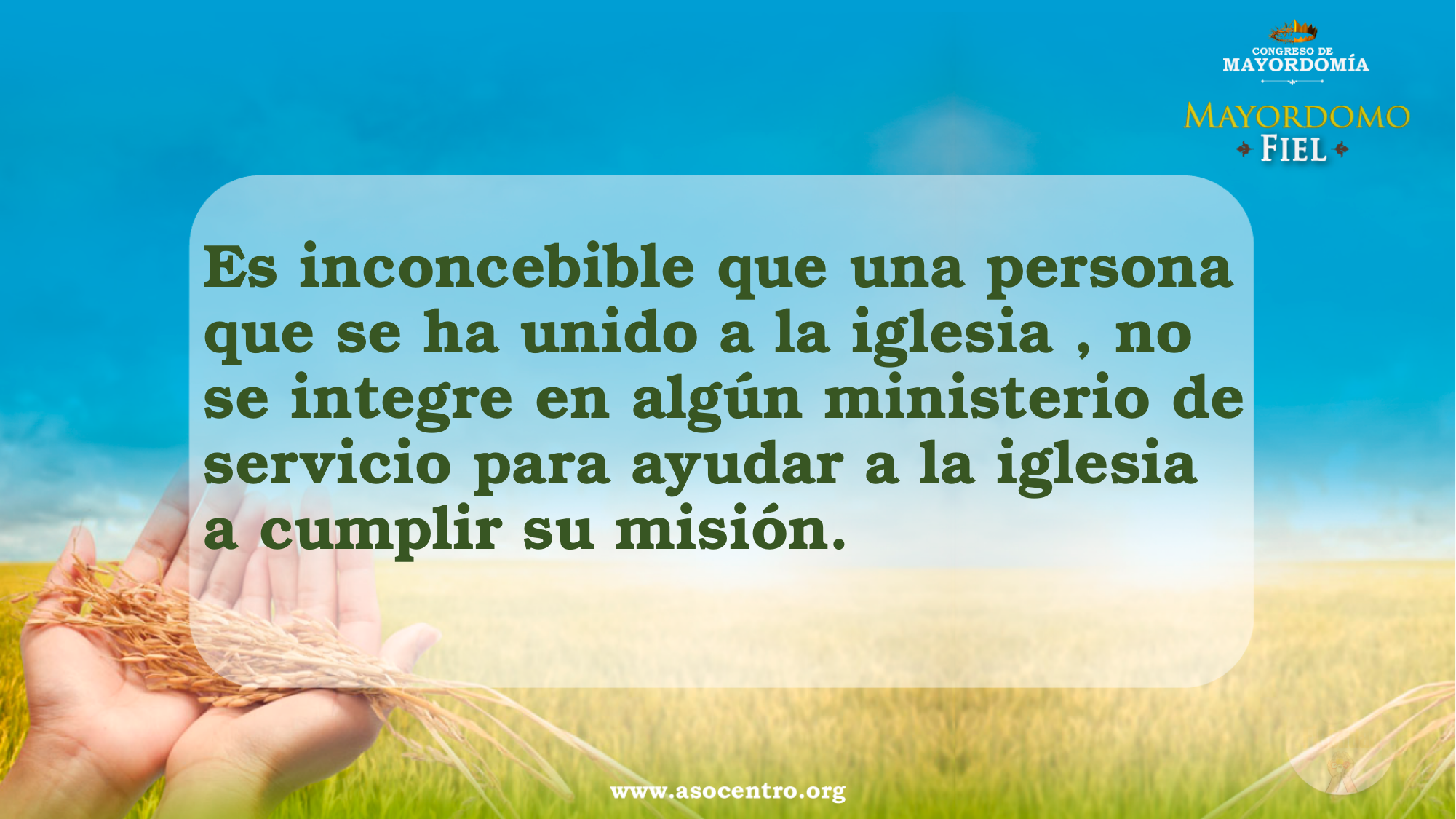

Es inconcebible que una persona que se ha unido a la iglesia , no se integre en algún ministerio de servicio para ayudar a la iglesia a cumplir su misión.